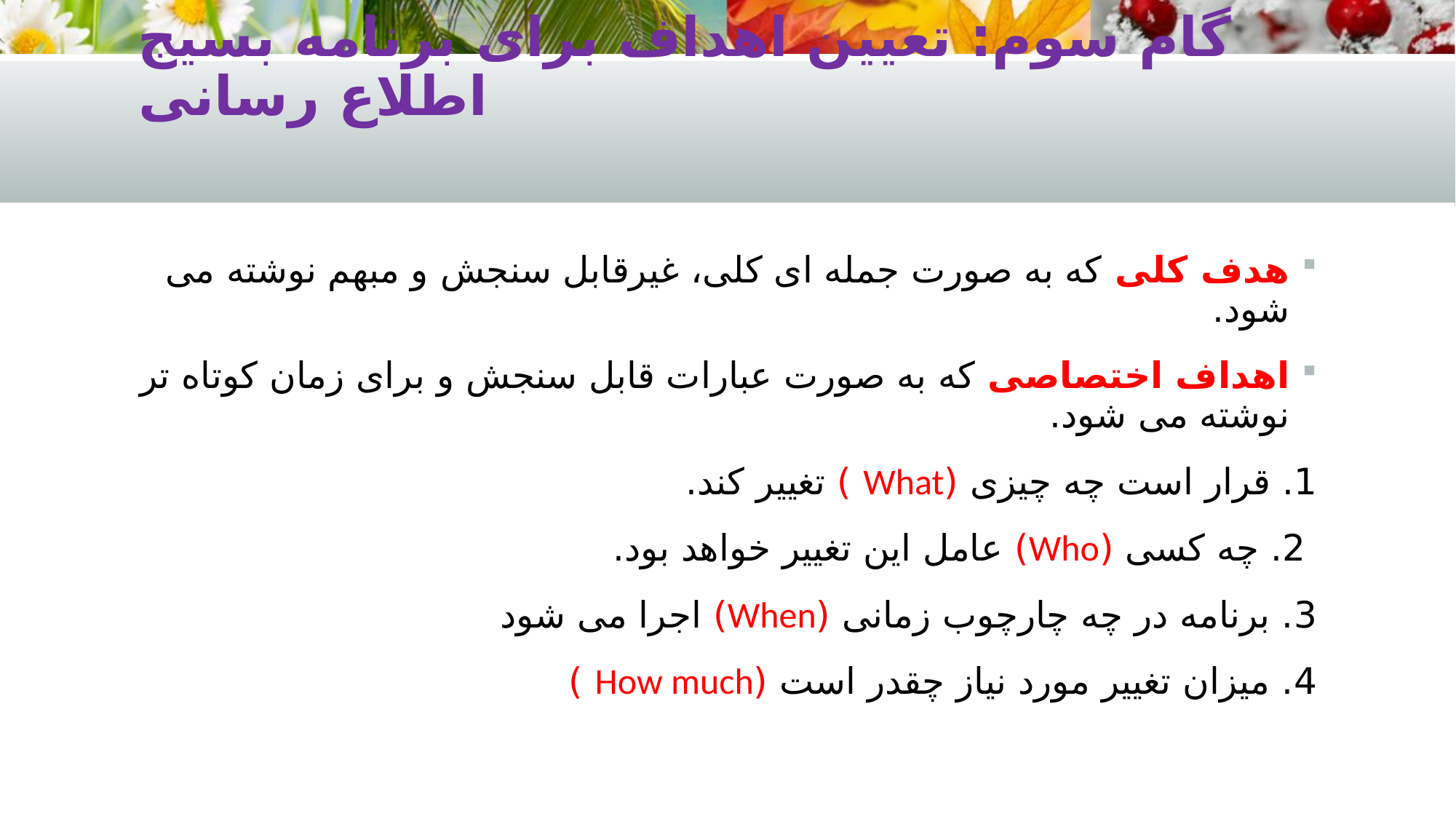

# گام سوم: تعیین اهداف برای برنامه بسیج اطلاع رسانی
هدف کلی که به صورت جمله ای کلی، غیرقابل سنجش و مبهم نوشته می شود.
اهداف اختصاصی که به صورت عبارات قابل سنجش و برای زمان کوتاه تر نوشته می شود.
1. قرار است چه چیزی (What ) تغییر کند.
 2. چه کسی (Who) عامل این تغییر خواهد بود.
3. برنامه در چه چارچوب زمانی (When) اجرا می شود
4. میزان تغییر مورد نیاز چقدر است (How much )